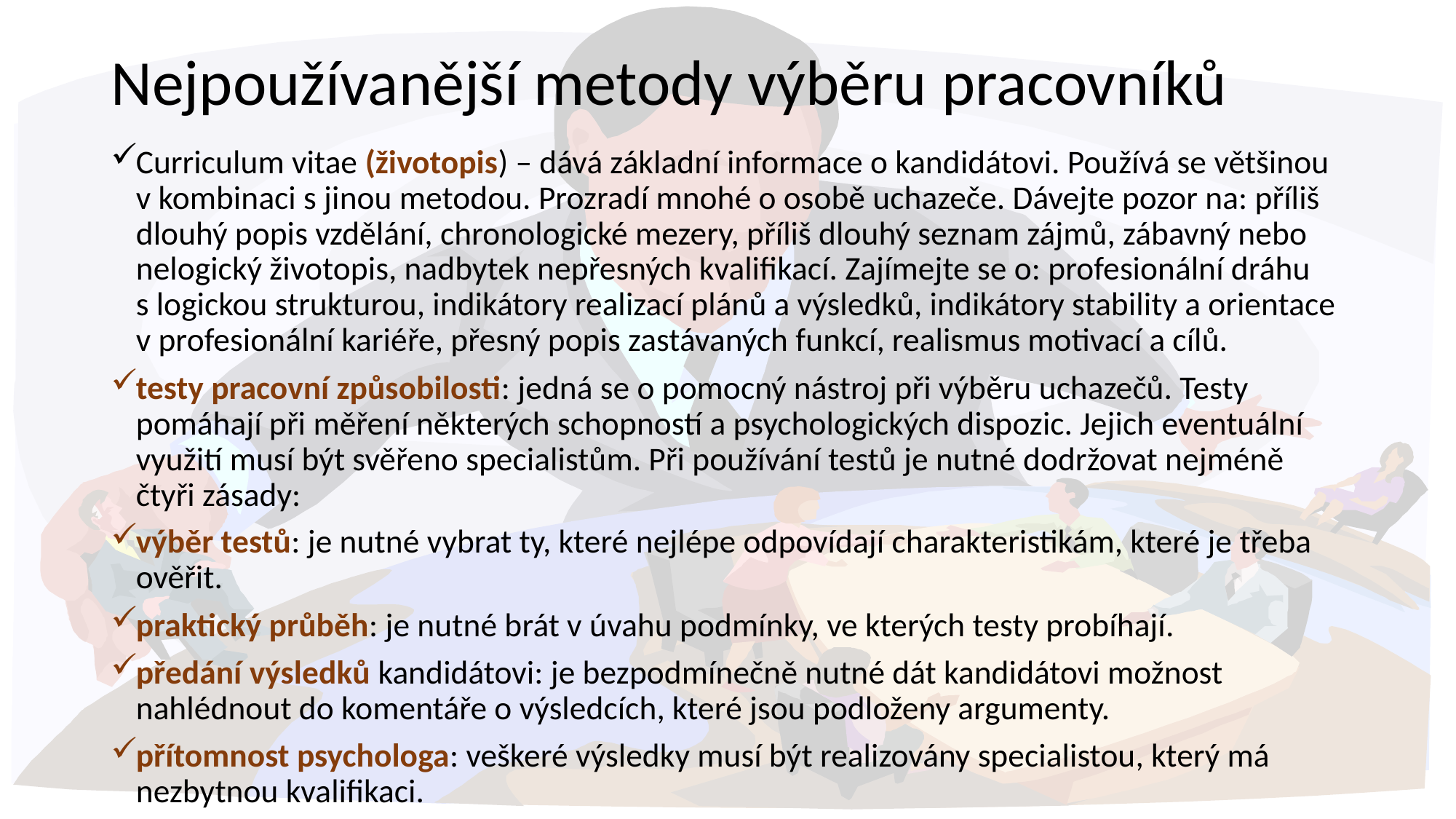

# Nejpoužívanější metody výběru pracovníků
Curriculum vitae (životopis) – dává základní informace o kandidátovi. Používá se většinou v kombinaci s jinou metodou. Prozradí mnohé o osobě uchazeče. Dávejte pozor na: příliš dlouhý popis vzdělání, chronologické mezery, příliš dlouhý seznam zájmů, zábavný nebo nelogický životopis, nadbytek nepřesných kvalifikací. Zajímejte se o: profesionální dráhu s logickou strukturou, indikátory realizací plánů a výsledků, indikátory stability a orientace v profesionální kariéře, přesný popis zastávaných funkcí, realismus motivací a cílů.
testy pracovní způsobilosti: jedná se o pomocný nástroj při výběru uchazečů. Testy pomáhají při měření některých schopností a psychologických dispozic. Jejich eventuální využití musí být svěřeno specialistům. Při používání testů je nutné dodržovat nejméně čtyři zásady:
výběr testů: je nutné vybrat ty, které nejlépe odpovídají charakteristikám, které je třeba ověřit.
praktický průběh: je nutné brát v úvahu podmínky, ve kterých testy probíhají.
předání výsledků kandidátovi: je bezpodmínečně nutné dát kandidátovi možnost nahlédnout do komentáře o výsledcích, které jsou podloženy argumenty.
přítomnost psychologa: veškeré výsledky musí být realizovány specialistou, který má nezbytnou kvalifikaci.